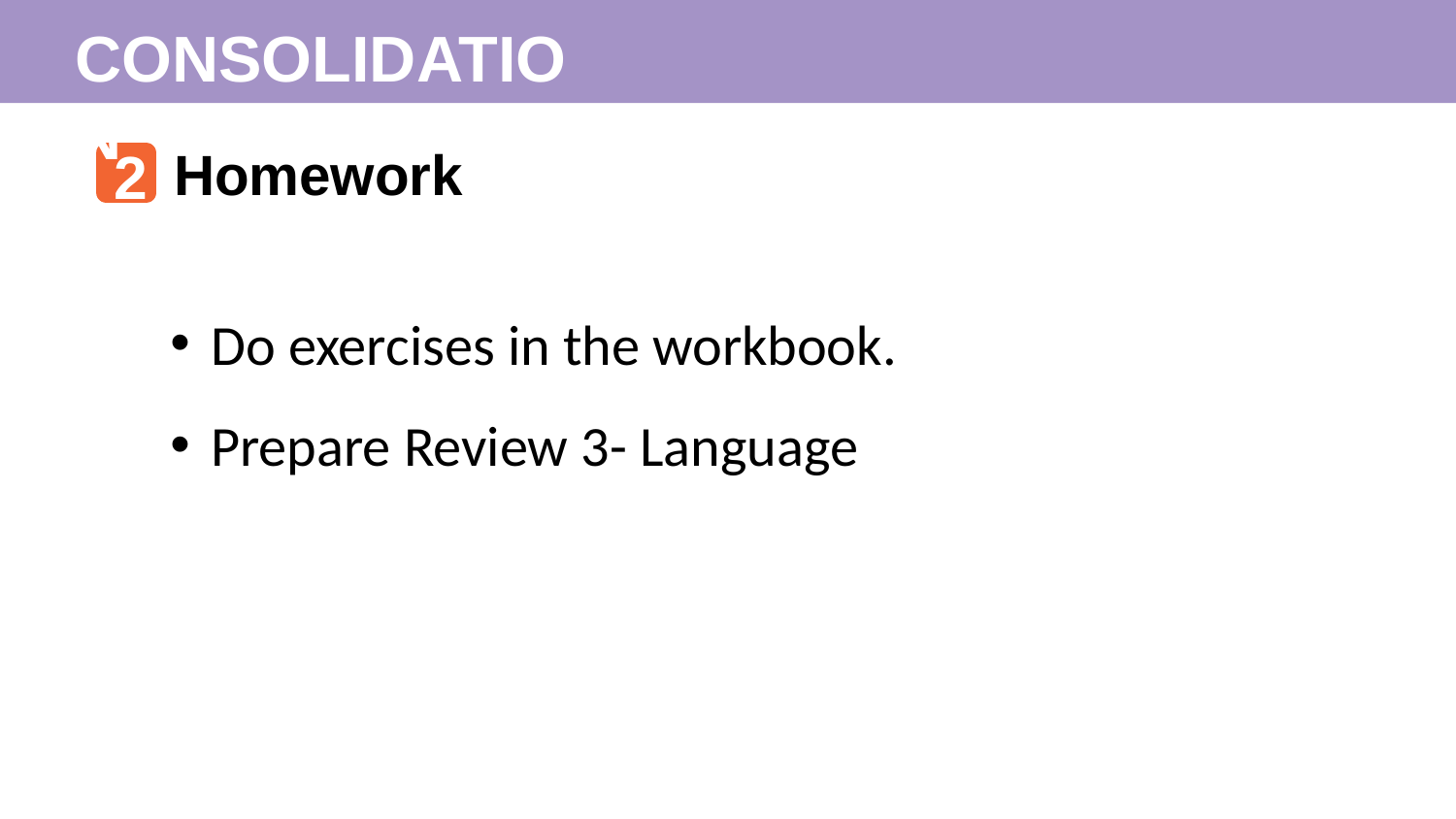

CONSOLIDATION
2
Homework

Do exercises in the workbook.
Prepare Review 3- Language